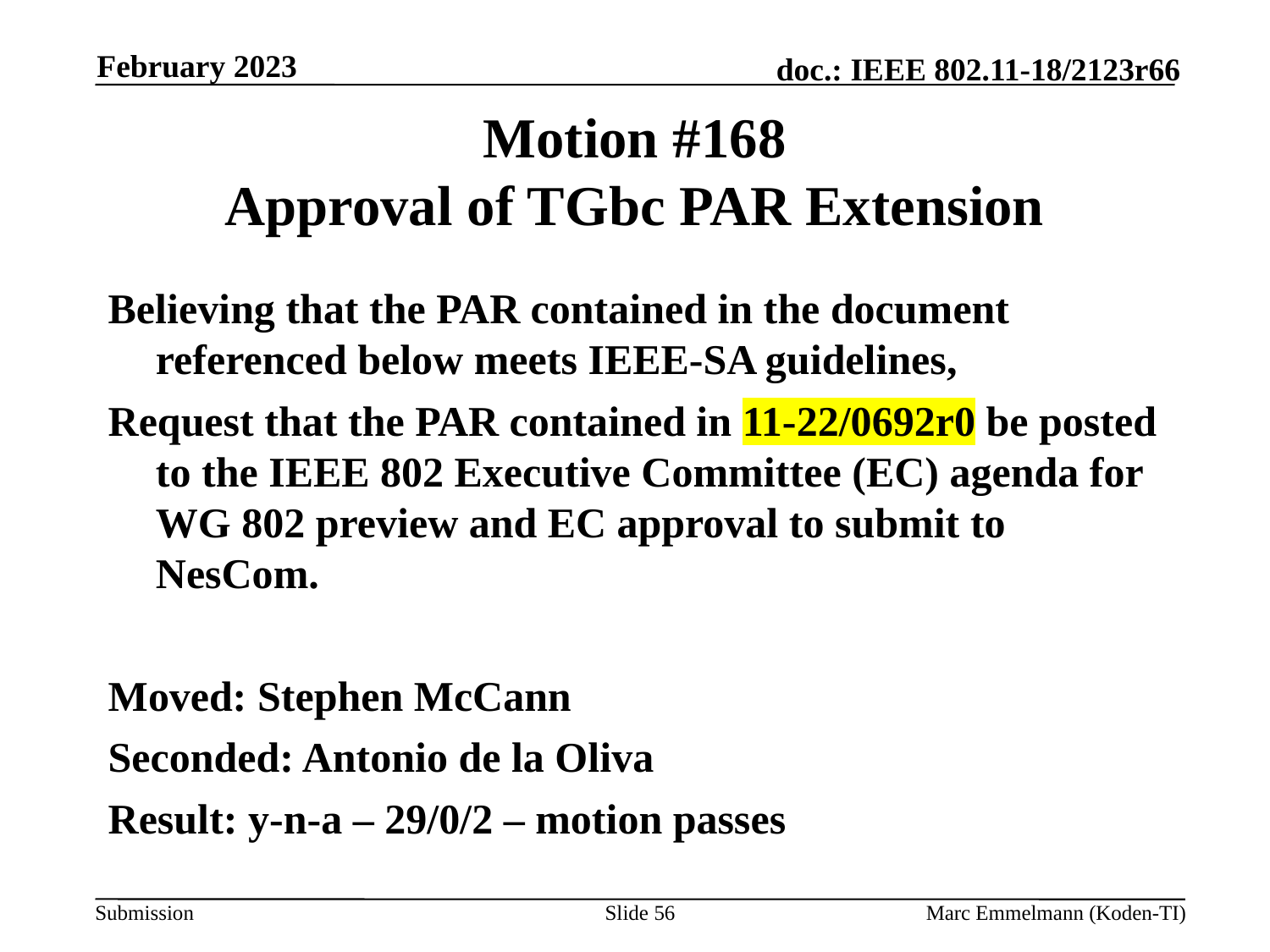

February 2023
# Motion #168 Approval of TGbc PAR Extension
Believing that the PAR contained in the document referenced below meets IEEE-SA guidelines,
Request that the PAR contained in 11-22/0692r0 be posted to the IEEE 802 Executive Committee (EC) agenda for WG 802 preview and EC approval to submit to NesCom.

Moved: Stephen McCann
Seconded: Antonio de la Oliva
Result: y-n-a – 29/0/2 – motion passes
Slide 56
Marc Emmelmann (Koden-TI)